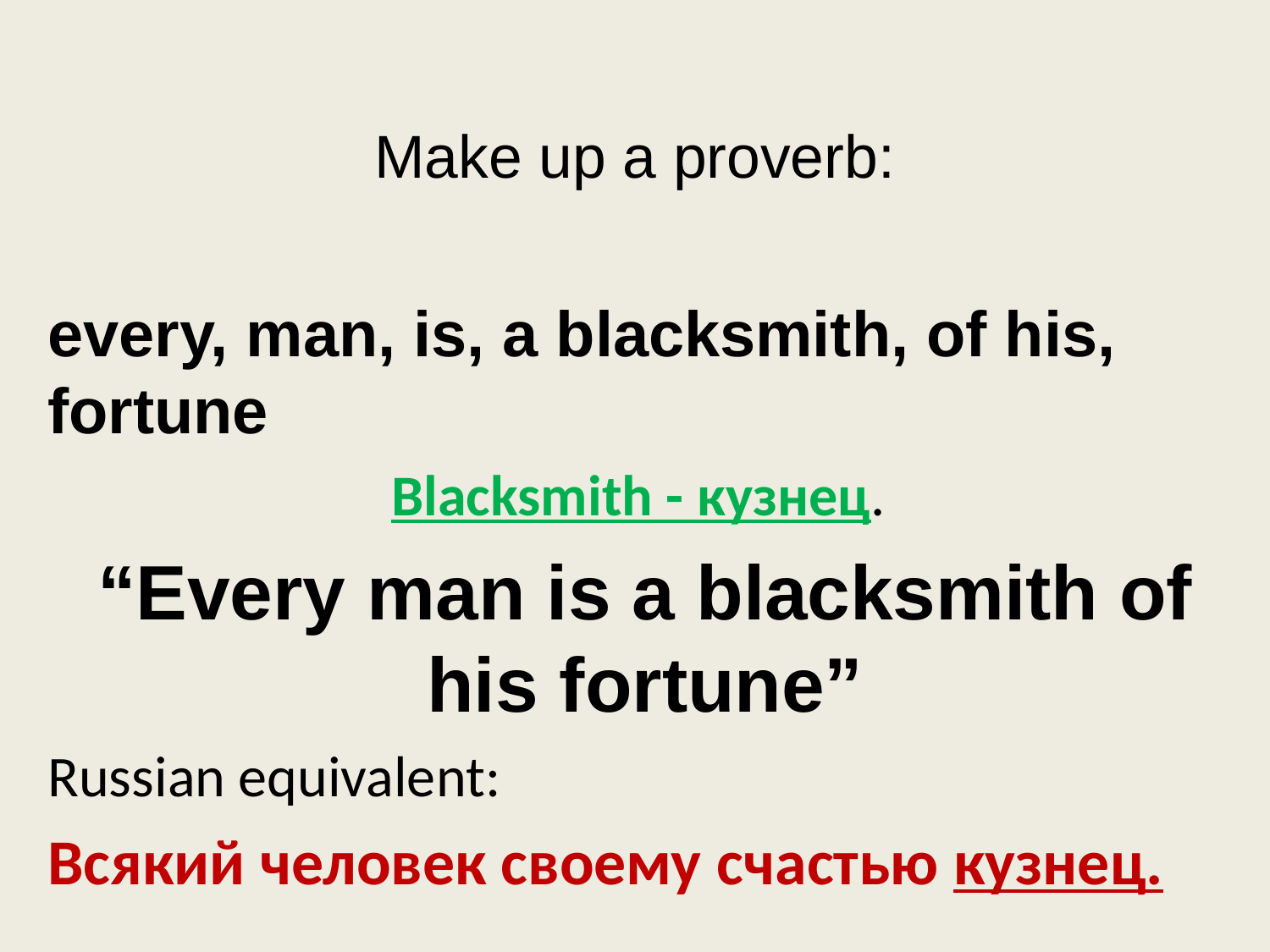

# Make up a proverb:
every, man, is, a blacksmith, of his, fortune
Blacksmith - кузнец.
“Every man is a blacksmith of his fortune”
Russian equivalent:
Всякий человек своему cчастью кузнец.